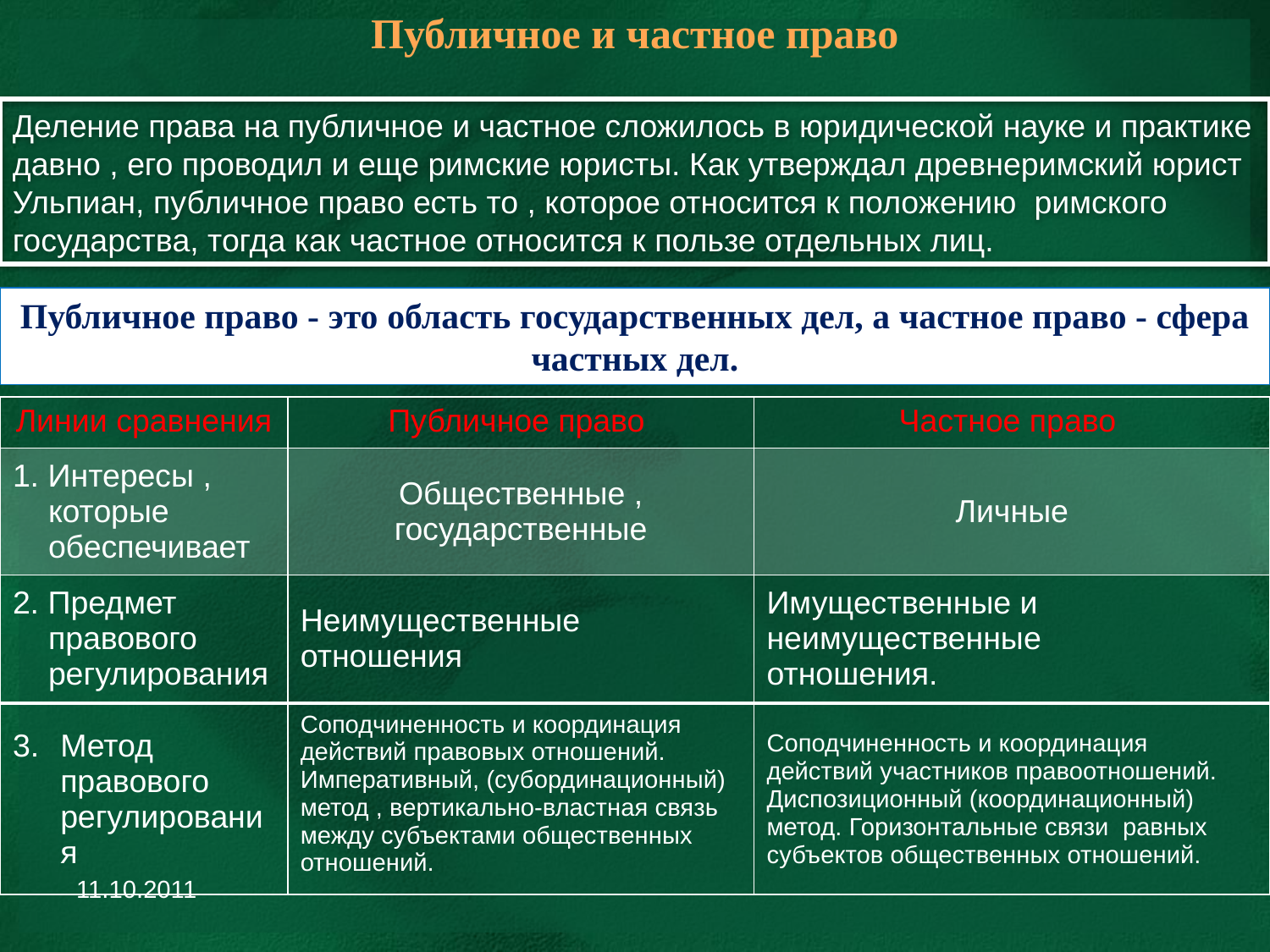

Публичное и частное право
Деление права на публичное и частное сложилось в юридической науке и практике давно , его проводил и еще римские юристы. Как утверждал древнеримский юрист Ульпиан, публичное право есть то , которое относится к положению  римского государства, тогда как частное относится к пользе отдельных лиц.
Публичное право - это область государственных дел, а частное право - сфера частных дел.
| Линии сравнения | Публичное право | Частное право |
| --- | --- | --- |
| 1. Интересы , которые обеспечивает | Общественные , государственные | Личные |
| 2. Предмет правового регулирования | Неимущественные отношения | Имущественные и неимущественные отношения. |
| Метод правового регулирования | Соподчиненность и координация действий правовых отношений. Императивный, (субординационный) метод , вертикально-властная связь между субъектами общественных отношений. | Соподчиненность и координация действий участников правоотношений. Диспозиционный (координационный) метод. Горизонтальные связи равных субъектов общественных отношений. |
| --- | --- | --- |
11.10.2011